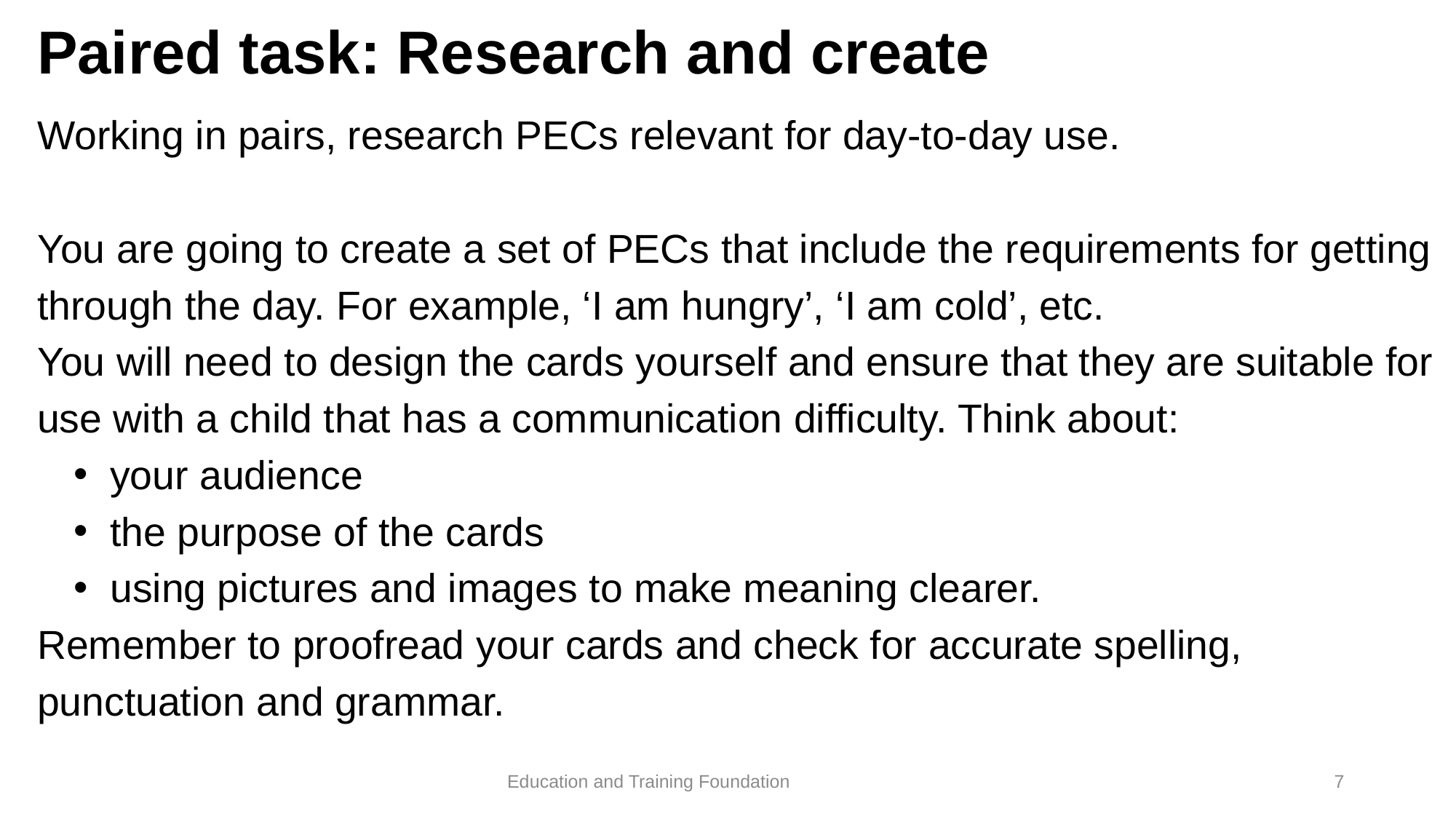

# Paired task: Research and create
Working in pairs, research PECs relevant for day-to-day use.

You are going to create a set of PECs that include the requirements for getting through the day. For example, ‘I am hungry’, ‘I am cold’, etc.
You will need to design the cards yourself and ensure that they are suitable for use with a child that has a communication difficulty. Think about:
your audience
the purpose of the cards
using pictures and images to make meaning clearer.
Remember to proofread your cards and check for accurate spelling, punctuation and grammar.

7
Education and Training Foundation